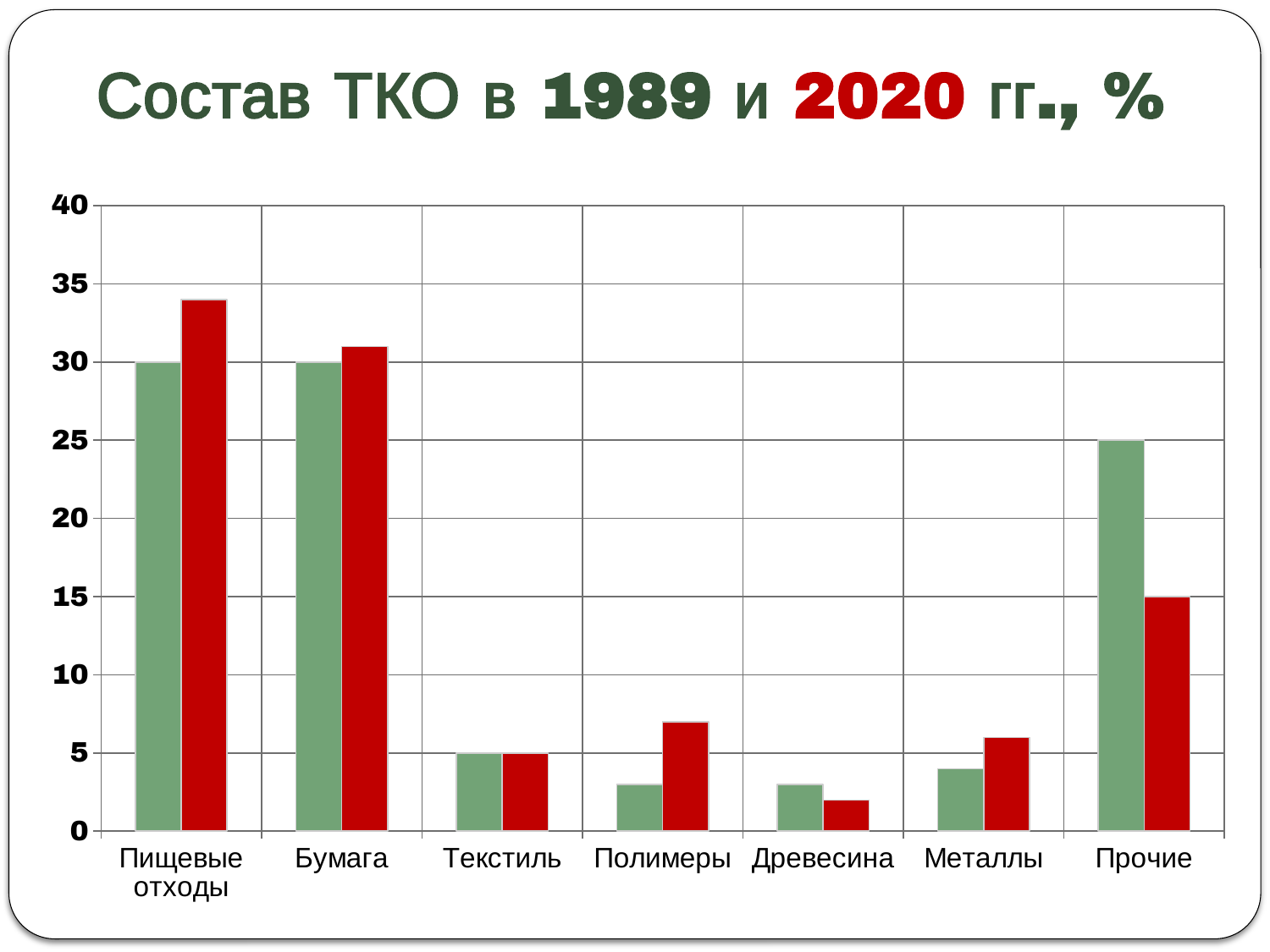

Состав ТКО в 1989 и 2020 гг., %

### Chart

| Category |  |  |
|---|---|---|
| Пищевые отходы | 30.0 | 34.0 |
| Бумага | 30.0 | 31.0 |
| Текстиль | 5.0 | 5.0 |
| Полимеры | 3.0 | 7.0 |
| Древесина | 3.0 | 2.0 |
| Металлы | 4.0 | 6.0 |
| Прочие | 25.0 | 15.0 |